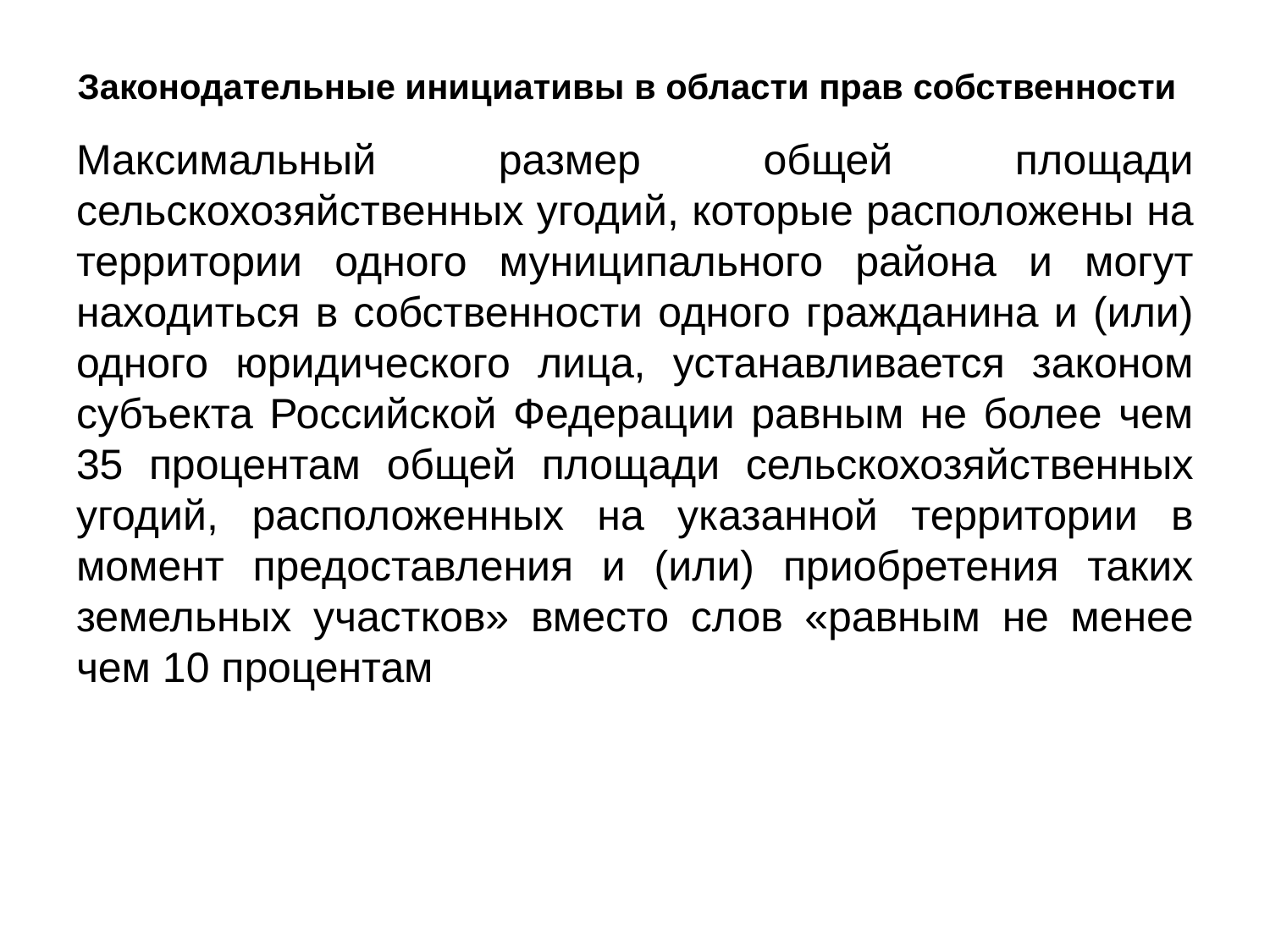

# Законодательные инициативы в области прав собственности
Максимальный размер общей площади сельскохозяйственных угодий, которые расположены на территории одного муниципального района и могут находиться в собственности одного гражданина и (или) одного юридического лица, устанавливается законом субъекта Российской Федерации равным не более чем 35 процентам общей площади сельскохозяйственных угодий, расположенных на указанной территории в момент предоставления и (или) приобретения таких земельных участков» вместо слов «равным не менее чем 10 процентам